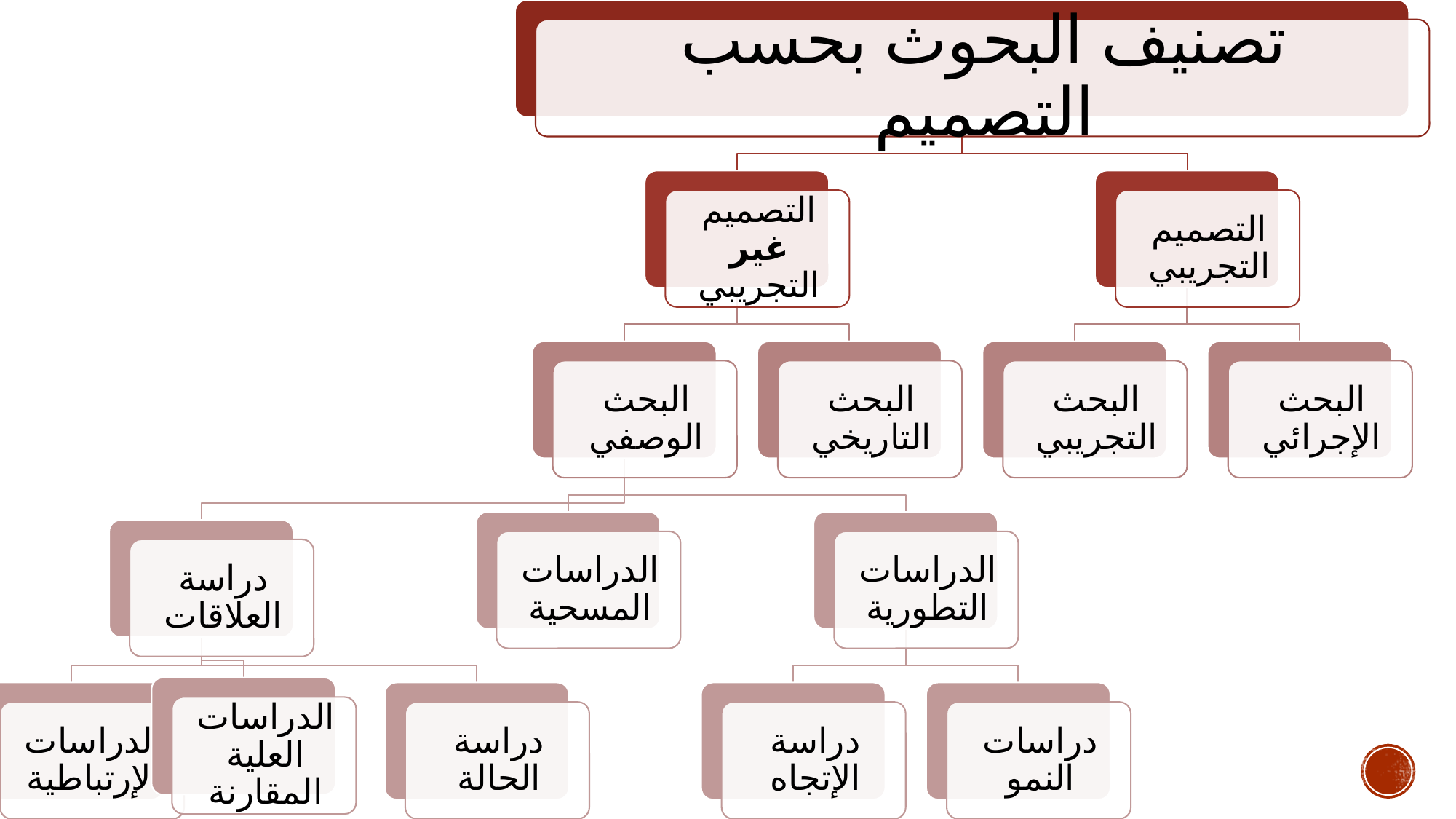

تصنيف البحوث بحسب التصميم
التصميم غير التجريبي
البحث الوصفي
دراسة العلاقات
الدراسات الإرتباطية
الدراسات العلية المقارنة
دراسة الحالة
الدراسات المسحية
الدراسات التطورية
دراسة الإتجاه
دراسات النمو
البحث التاريخي
التصميم التجريبي
البحث التجريبي
البحث الإجرائي